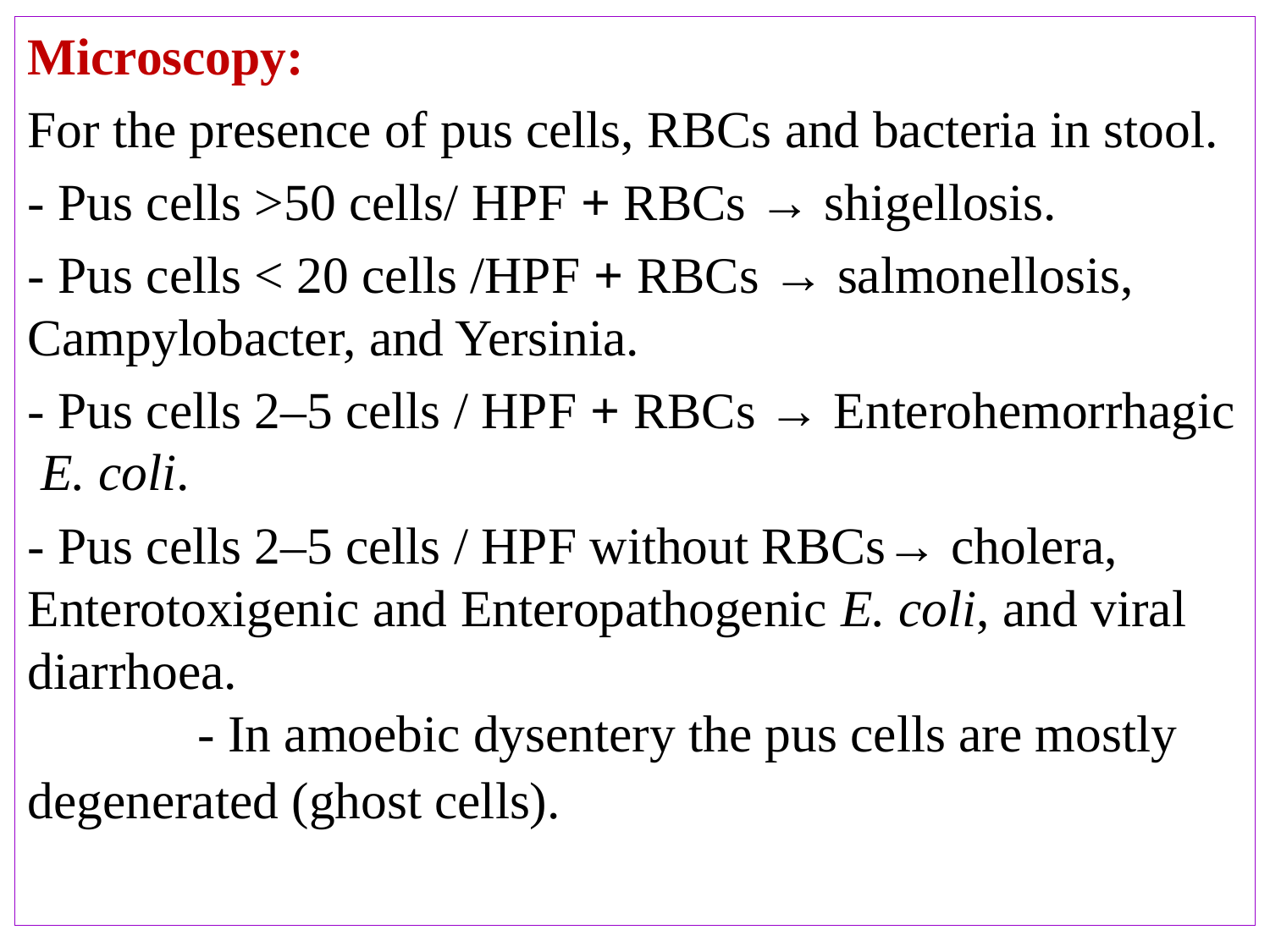

Microscopy:
For the presence of pus cells, RBCs and bacteria in stool.
- Pus cells >50 cells/ HPF + RBCs → shigellosis.
- Pus cells < 20 cells /HPF + RBCs → salmonellosis, Campylobacter, and Yersinia.
- Pus cells 2–5 cells / HPF + RBCs → Enterohemorrhagic  E. coli.
- Pus cells 2–5 cells / HPF without RBCs→ cholera, Enterotoxigenic and Enteropathogenic E. coli, and viral diarrhoea.                                                                                          - In amoebic dysentery the pus cells are mostly degenerated (ghost cells).

# N